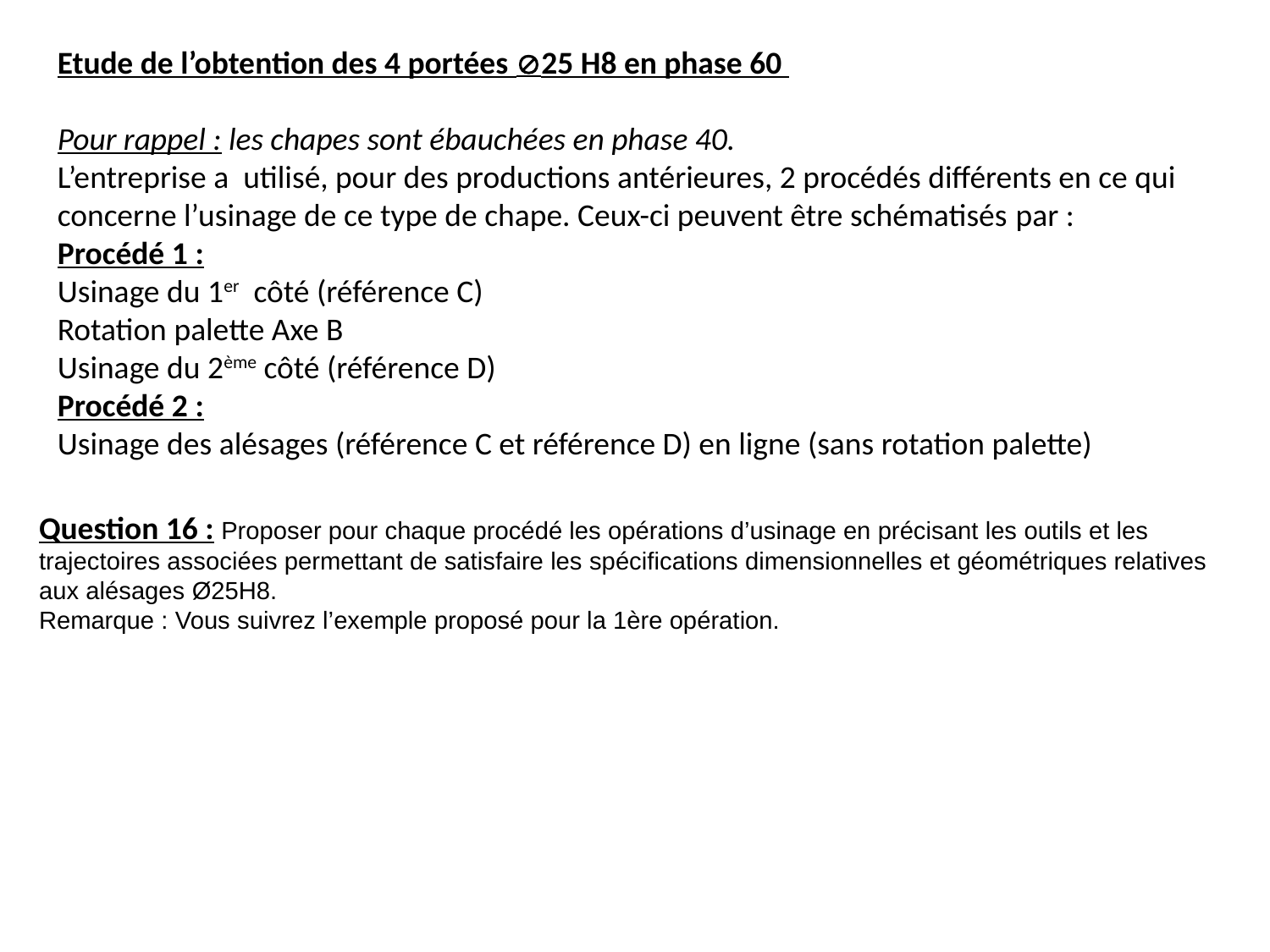

Etude de l’obtention des 4 portées ∅25 H8 en phase 60

Pour rappel : les chapes sont ébauchées en phase 40.
L’entreprise a  utilisé, pour des productions antérieures, 2 procédés différents en ce qui concerne l’usinage de ce type de chape. Ceux-ci peuvent être schématisés par :
Procédé 1 :
Usinage du 1er  côté (référence C)
Rotation palette Axe B
Usinage du 2ème côté (référence D)
Procédé 2 :
Usinage des alésages (référence C et référence D) en ligne (sans rotation palette)

Question 16 : Proposer pour chaque procédé les opérations d’usinage en précisant les outils et les trajectoires associées permettant de satisfaire les spécifications dimensionnelles et géométriques relatives aux alésages Ø25H8.
Remarque : Vous suivrez l’exemple proposé pour la 1ère opération.